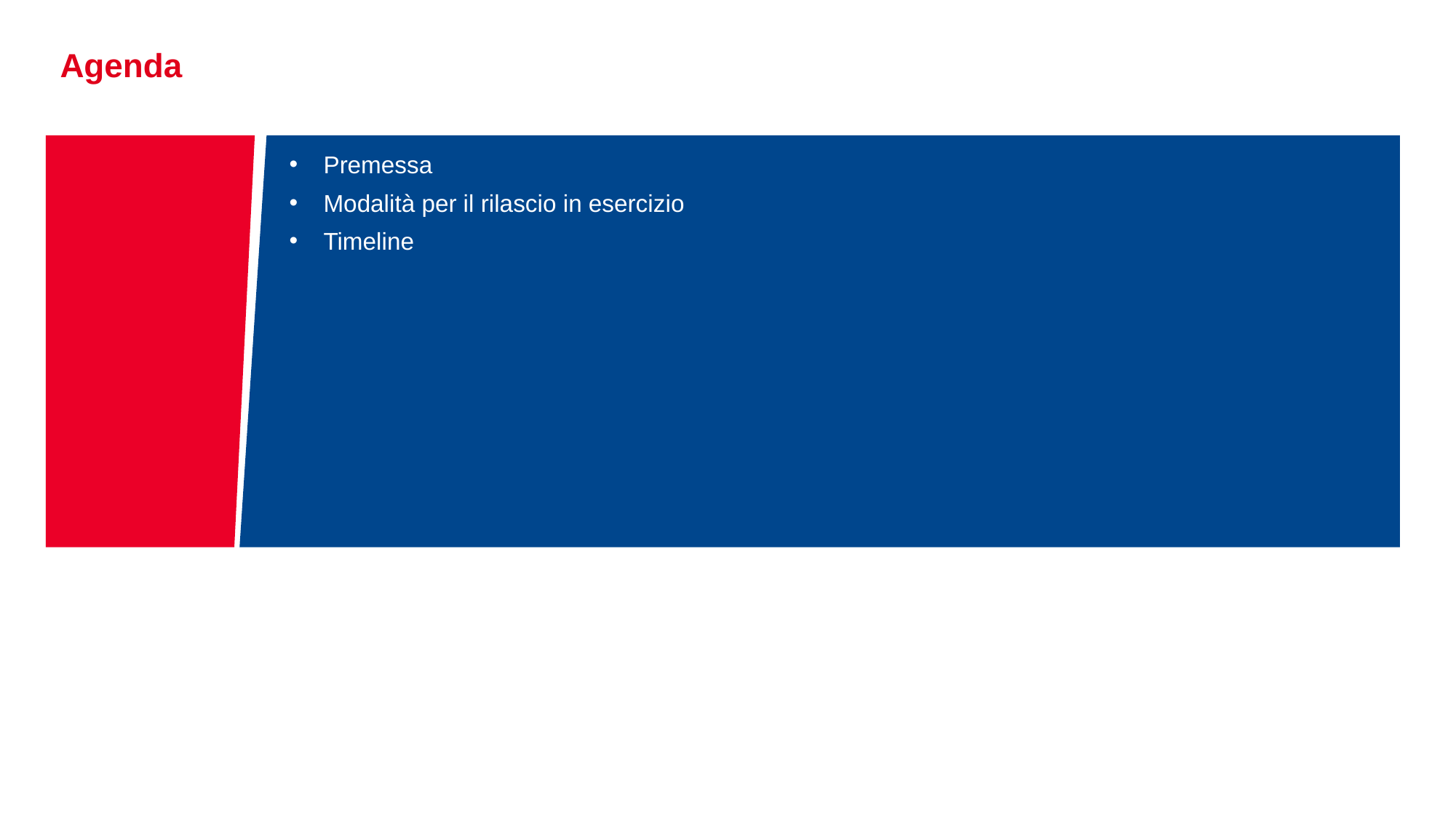

Agenda

Premessa
Modalità per il rilascio in esercizio
Timeline